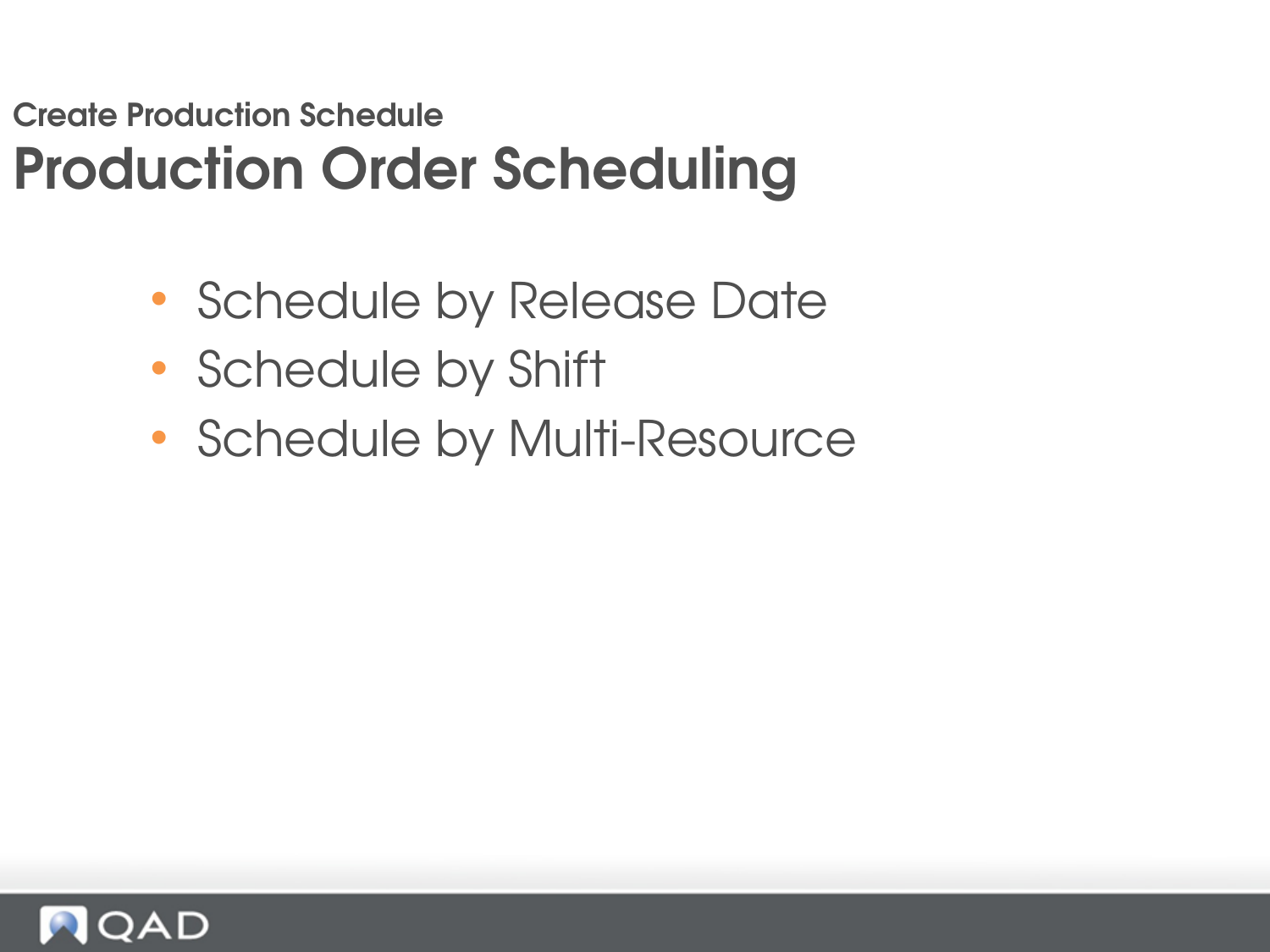

Create Production Schedule
Production Order Scheduling
Schedule by Release Date
Schedule by Shift
Schedule by Multi-Resource